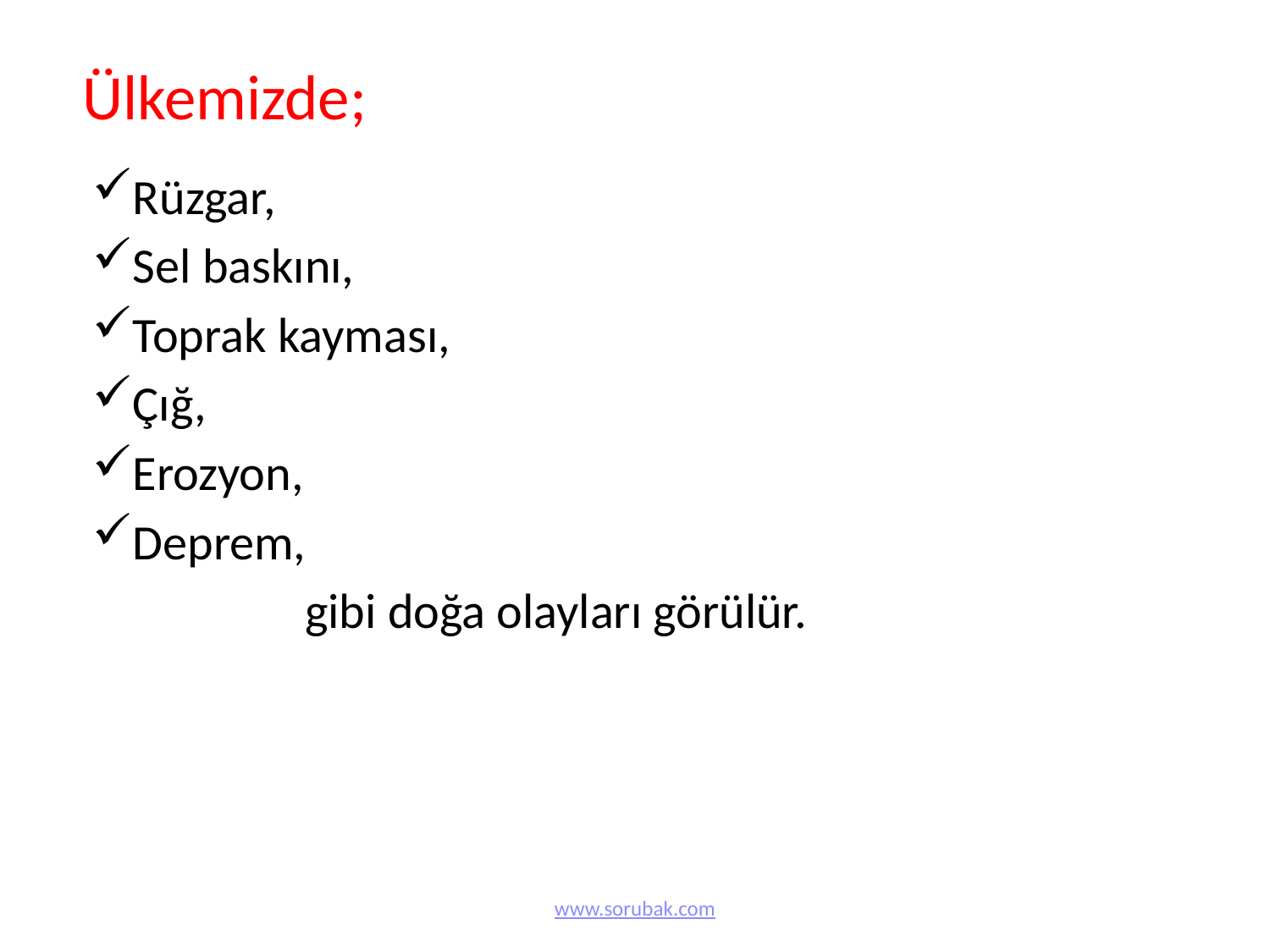

# Ülkemizde;
Rüzgar,
Sel baskını,
Toprak kayması,
Çığ,
Erozyon,
Deprem,
                   gibi doğa olayları görülür.
www.sorubak.com